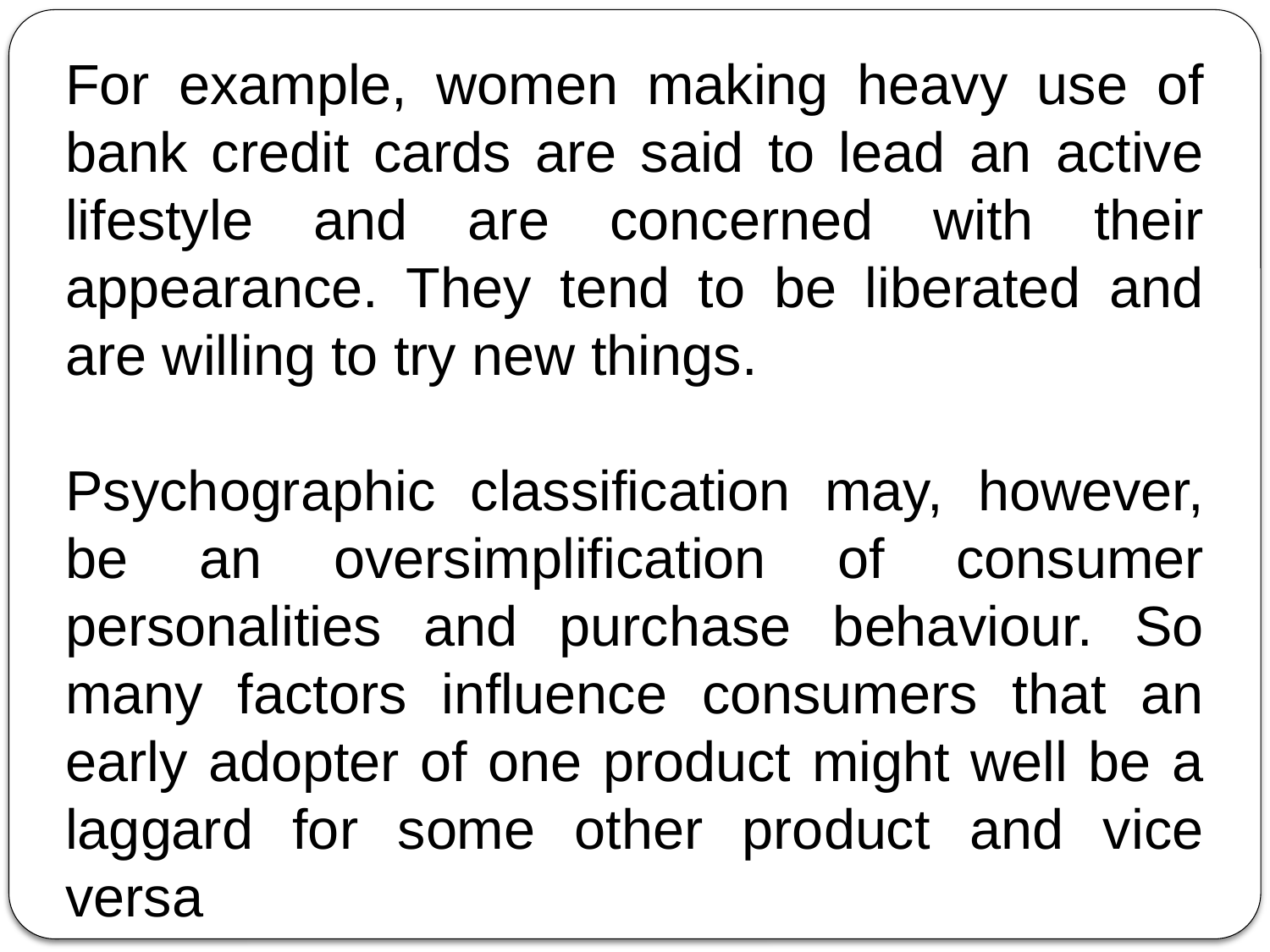

For example, women making heavy use of bank credit cards are said to lead an active lifestyle and are concerned with their appearance. They tend to be liberated and are willing to try new things.

Psychographic classification may, however, be an oversimplification of consumer personalities and purchase behaviour. So many factors influence consumers that an early adopter of one product might well be a laggard for some other product and vice versa